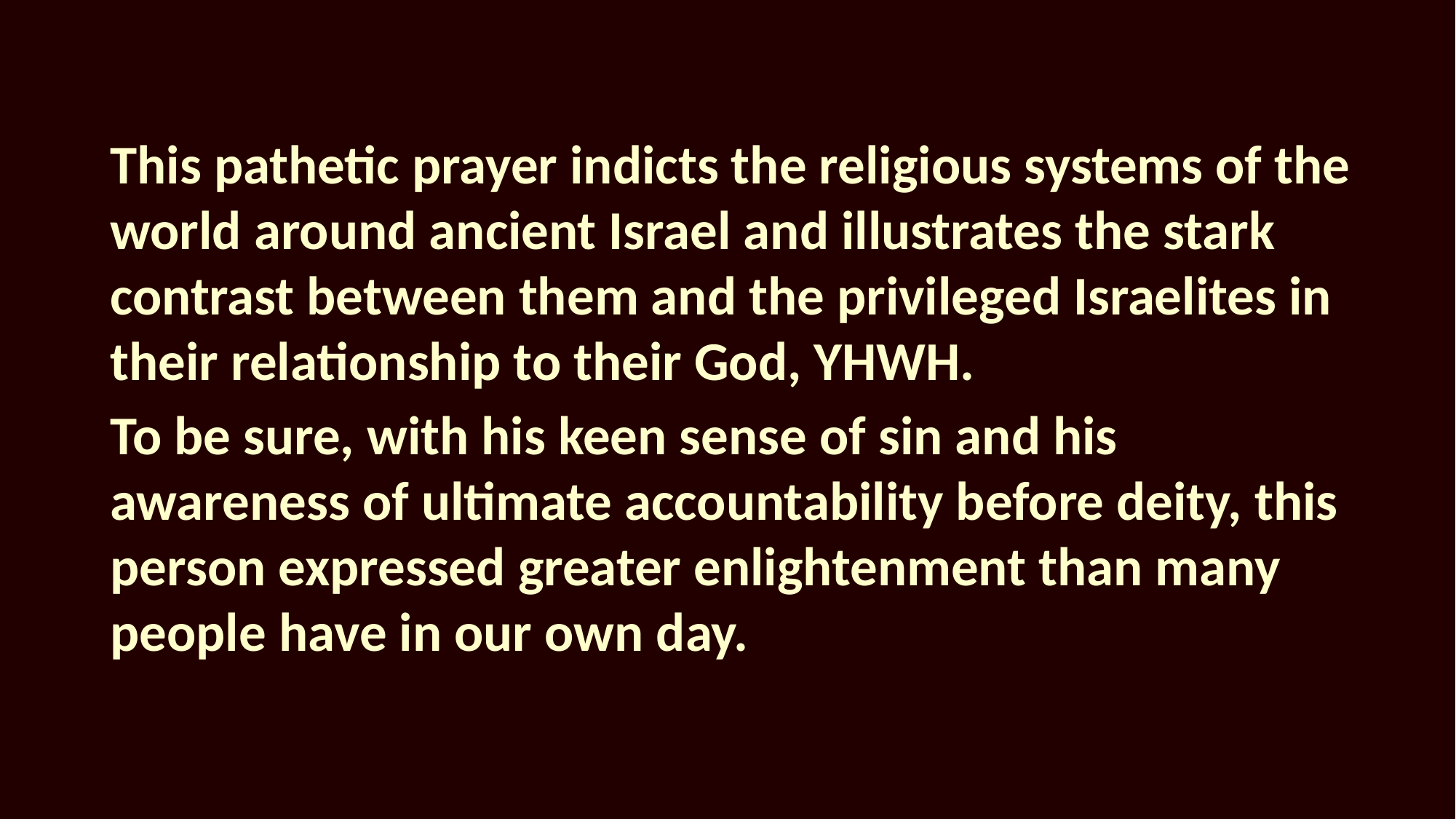

This pathetic prayer indicts the religious systems of the world around ancient Israel and illustrates the stark contrast between them and the privileged Israelites in their relationship to their God, YHWH.
To be sure, with his keen sense of sin and his awareness of ultimate accountability before deity, this person expressed greater enlightenment than many people have in our own day.